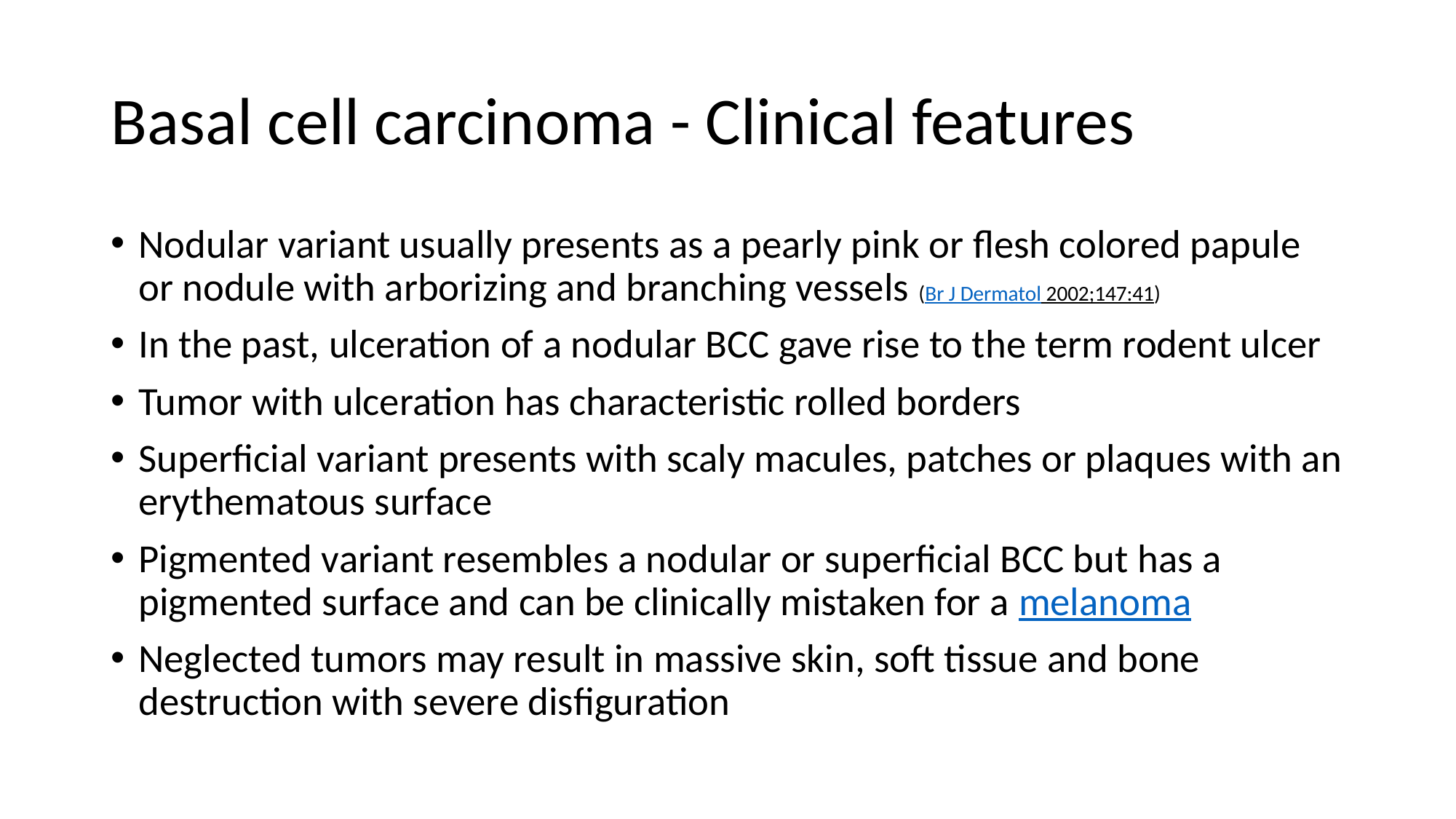

# Basal cell carcinoma - Clinical features
Nodular variant usually presents as a pearly pink or flesh colored papule or nodule with arborizing and branching vessels (Br J Dermatol 2002;147:41)
In the past, ulceration of a nodular BCC gave rise to the term rodent ulcer
Tumor with ulceration has characteristic rolled borders
Superficial variant presents with scaly macules, patches or plaques with an erythematous surface
Pigmented variant resembles a nodular or superficial BCC but has a pigmented surface and can be clinically mistaken for a melanoma
Neglected tumors may result in massive skin, soft tissue and bone destruction with severe disfiguration